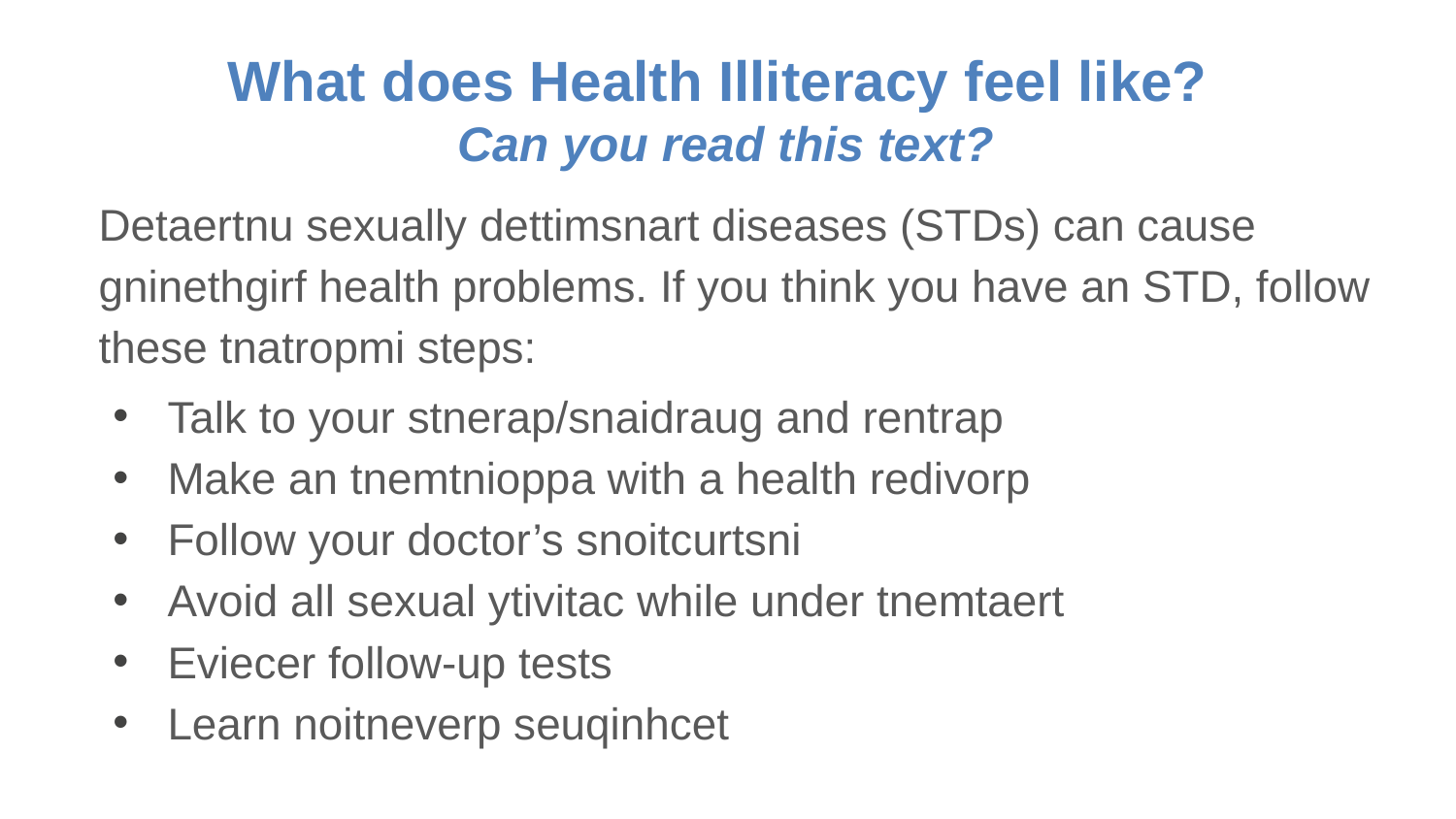

# What does Health Illiteracy feel like? Can you read this text?
Detaertnu sexually dettimsnart diseases (STDs) can cause gninethgirf health problems. If you think you have an STD, follow these tnatropmi steps:
Talk to your stnerap/snaidraug and rentrap
Make an tnemtnioppa with a health redivorp
Follow your doctor’s snoitcurtsni
Avoid all sexual ytivitac while under tnemtaert
Eviecer follow-up tests
Learn noitneverp seuqinhcet